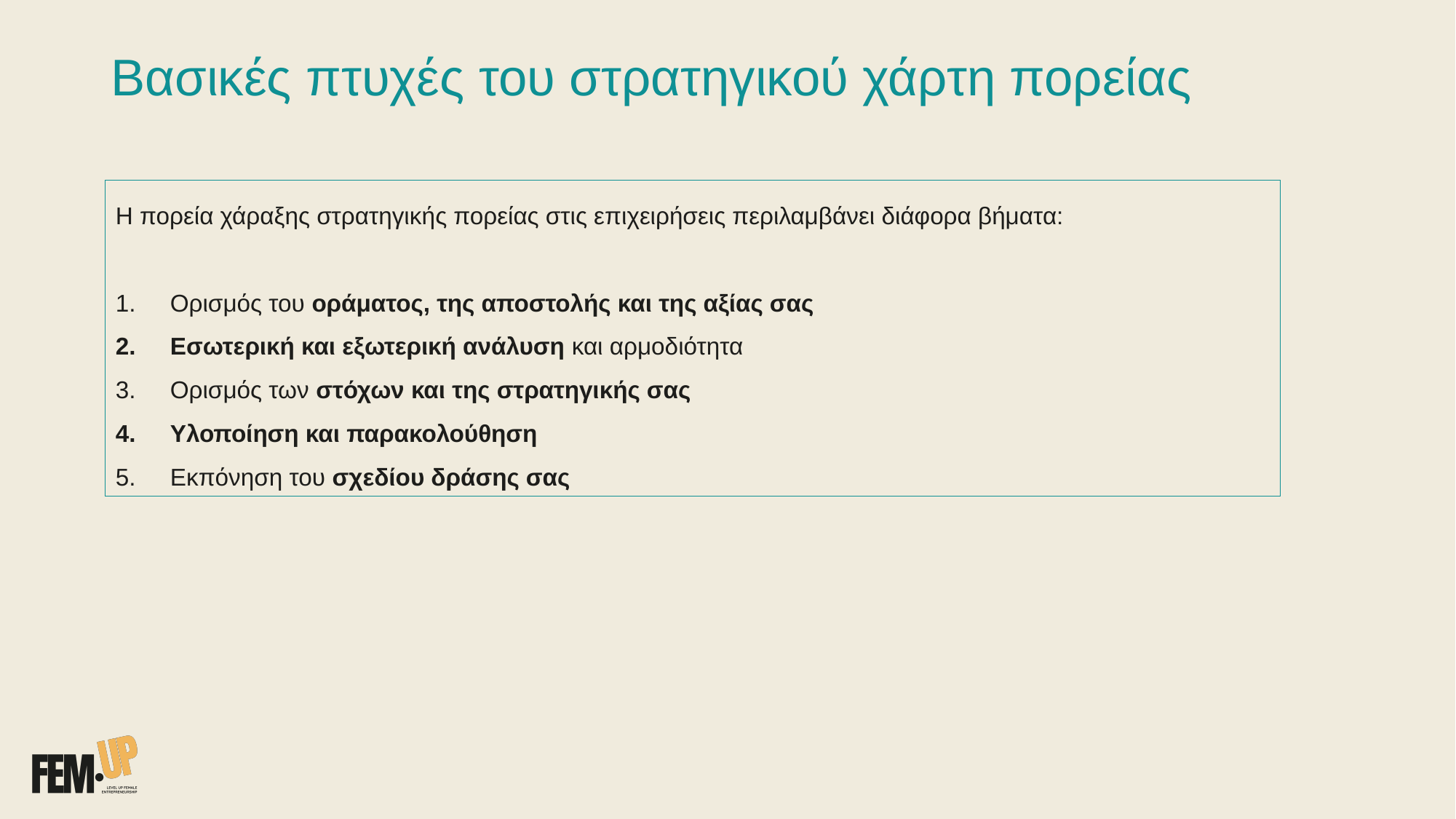

Βασικές πτυχές του στρατηγικού χάρτη πορείας
Η πορεία χάραξης στρατηγικής πορείας στις επιχειρήσεις περιλαμβάνει διάφορα βήματα:

Ορισμός του οράματος, της αποστολής και της αξίας σας
Εσωτερική και εξωτερική ανάλυση και αρμοδιότητα
Ορισμός των στόχων και της στρατηγικής σας
Υλοποίηση και παρακολούθηση
Εκπόνηση του σχεδίου δράσης σας